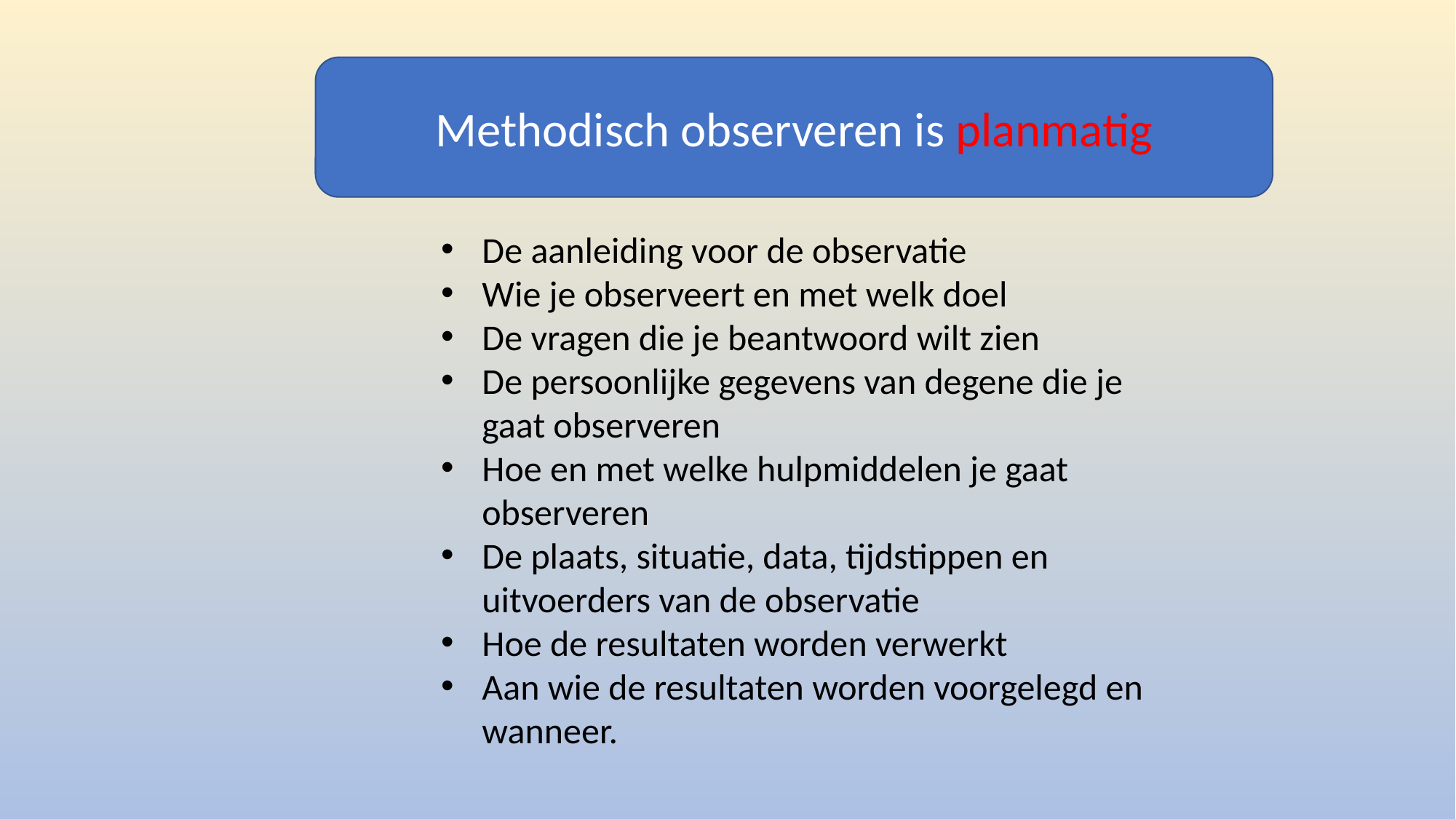

Methodisch observeren is planmatig
De aanleiding voor de observatie
Wie je observeert en met welk doel
De vragen die je beantwoord wilt zien
De persoonlijke gegevens van degene die je gaat observeren
Hoe en met welke hulpmiddelen je gaat observeren
De plaats, situatie, data, tijdstippen en uitvoerders van de observatie
Hoe de resultaten worden verwerkt
Aan wie de resultaten worden voorgelegd en wanneer.